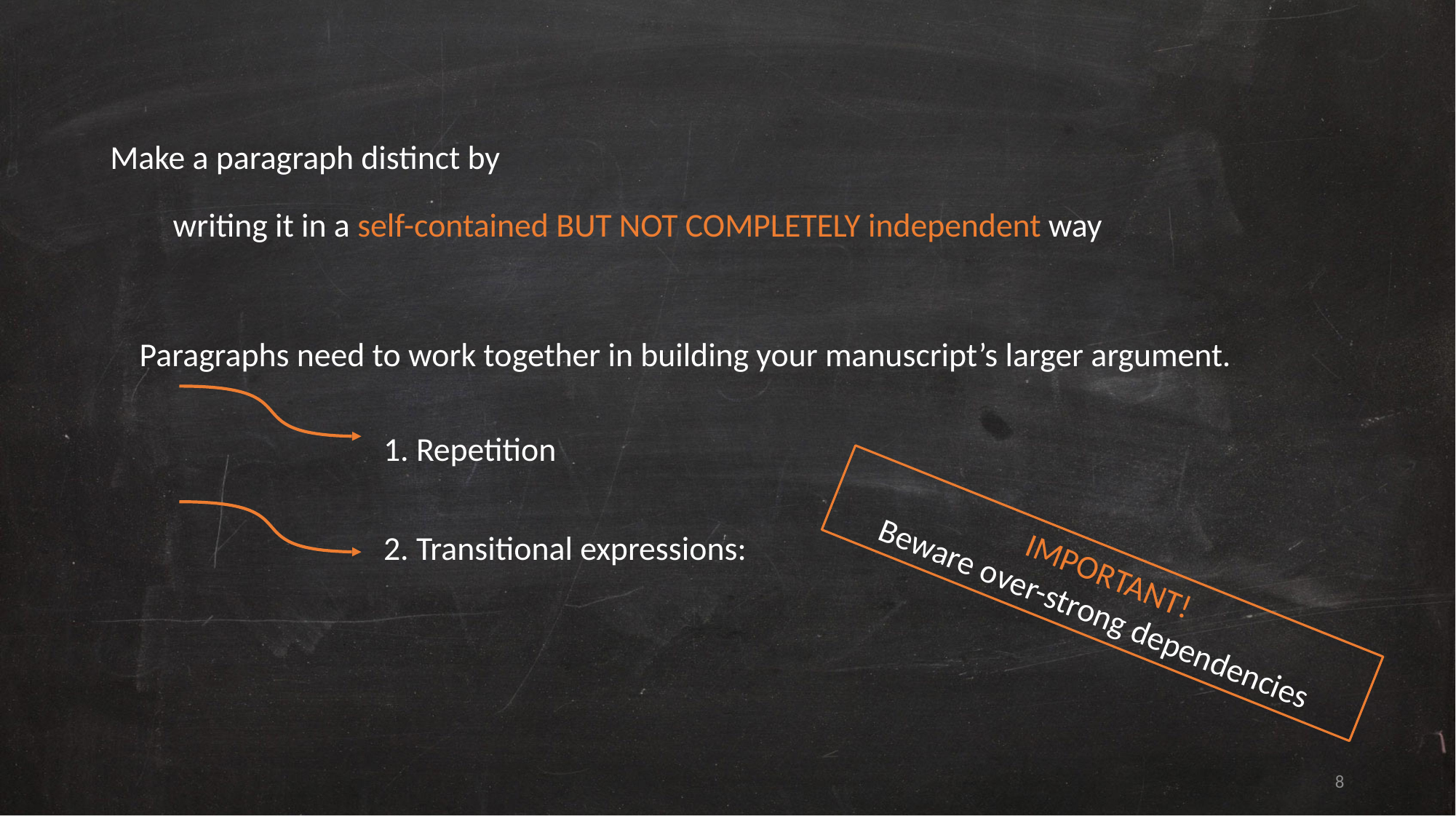

Make a paragraph distinct by
writing it in a self-contained BUT NOT COMPLETELY independent way
Paragraphs need to work together in building your manuscript’s larger argument.
1. Repetition
2. Transitional expressions:
IMPORTANT!
Beware over-strong dependencies
8